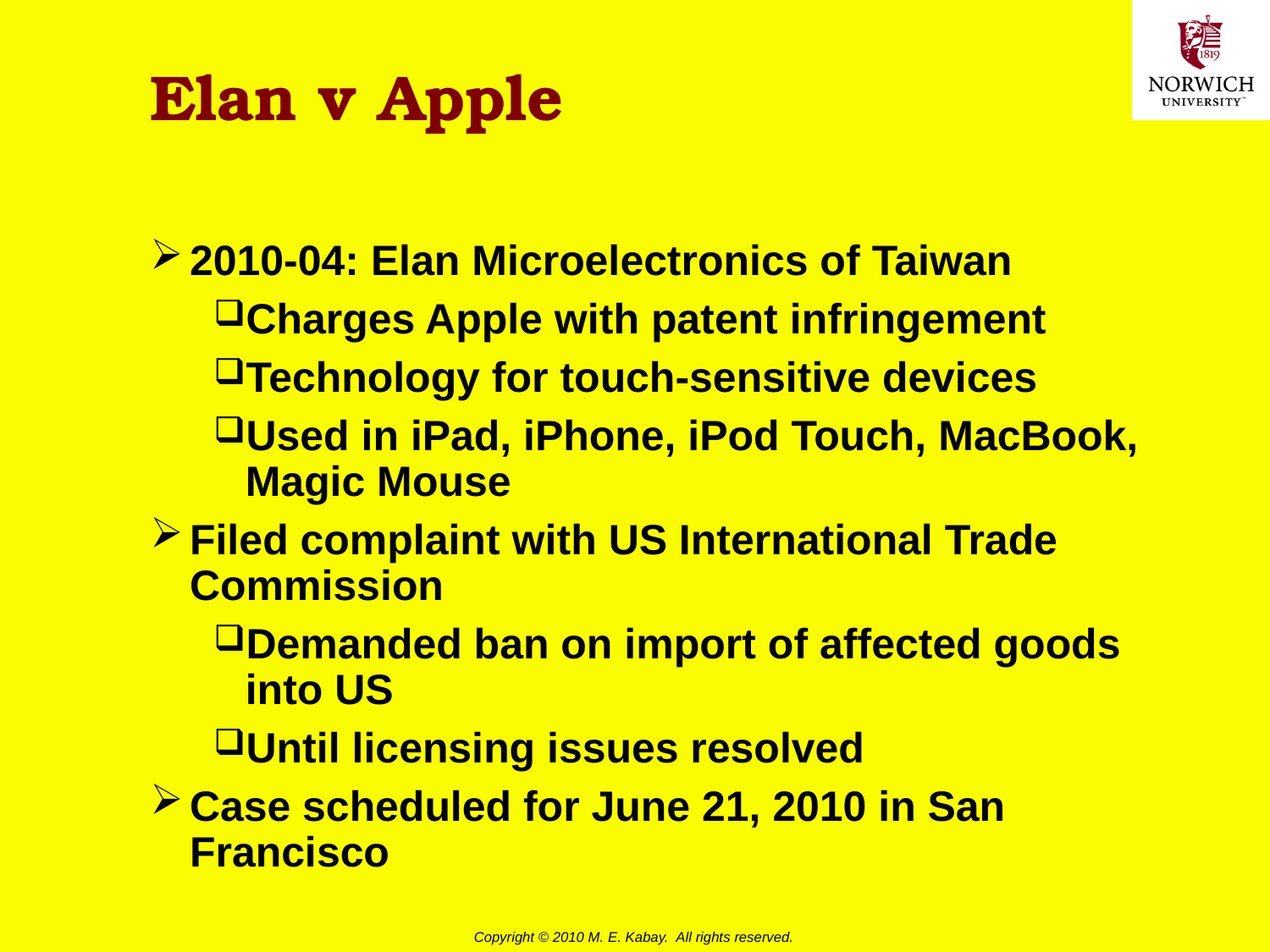

# Elan v Apple
2010-04: Elan Microelectronics of Taiwan
Charges Apple with patent infringement
Technology for touch-sensitive devices
Used in iPad, iPhone, iPod Touch, MacBook, Magic Mouse
Filed complaint with US International Trade Commission
Demanded ban on import of affected goods into US
Until licensing issues resolved
Case scheduled for June 21, 2010 in San Francisco